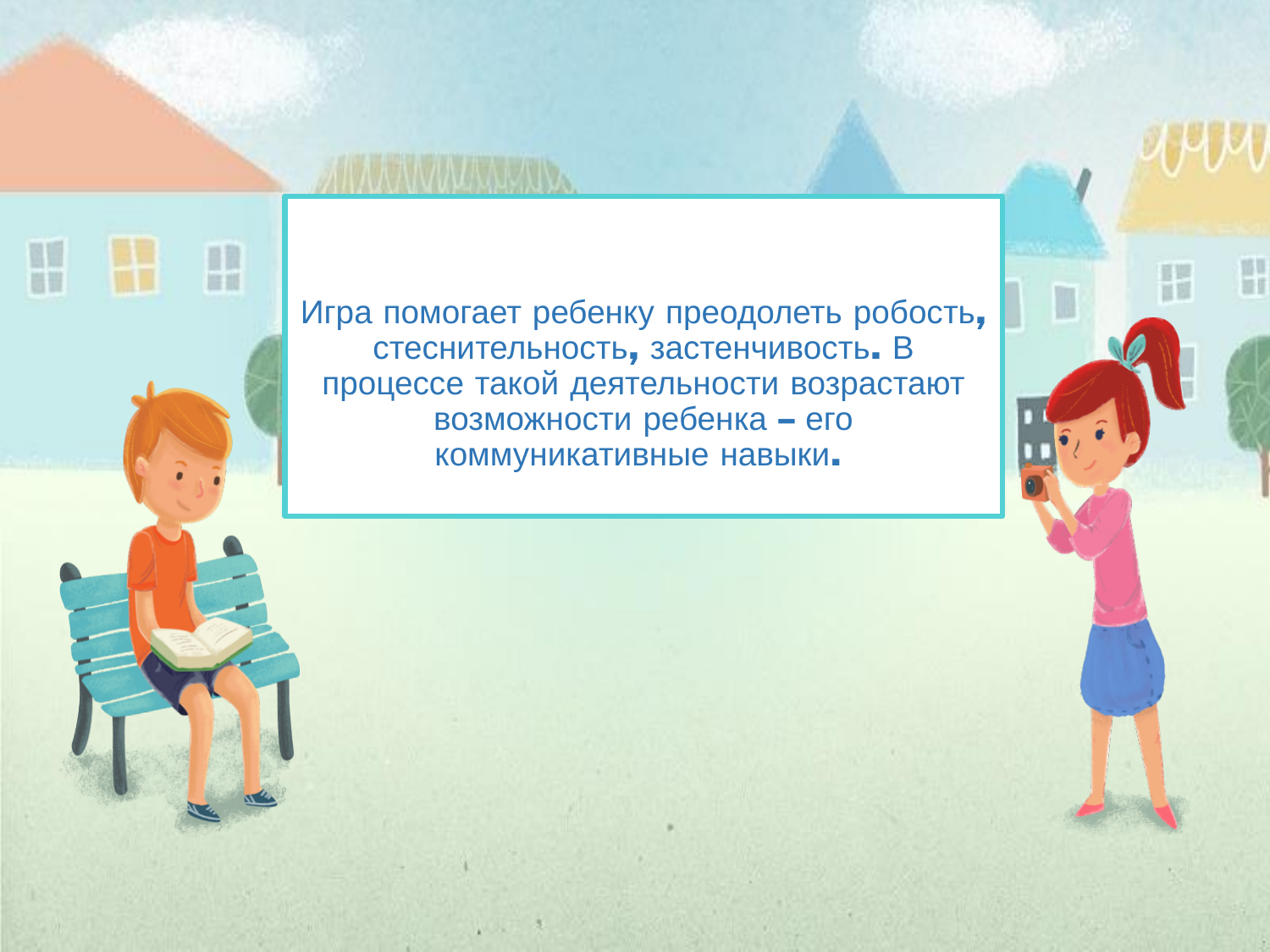

# Игра помогает ребенку преодолеть робость, стеснительность, застенчивость. В процессе такой деятельности возрастают возможности ребенка – его коммуникативные навыки.